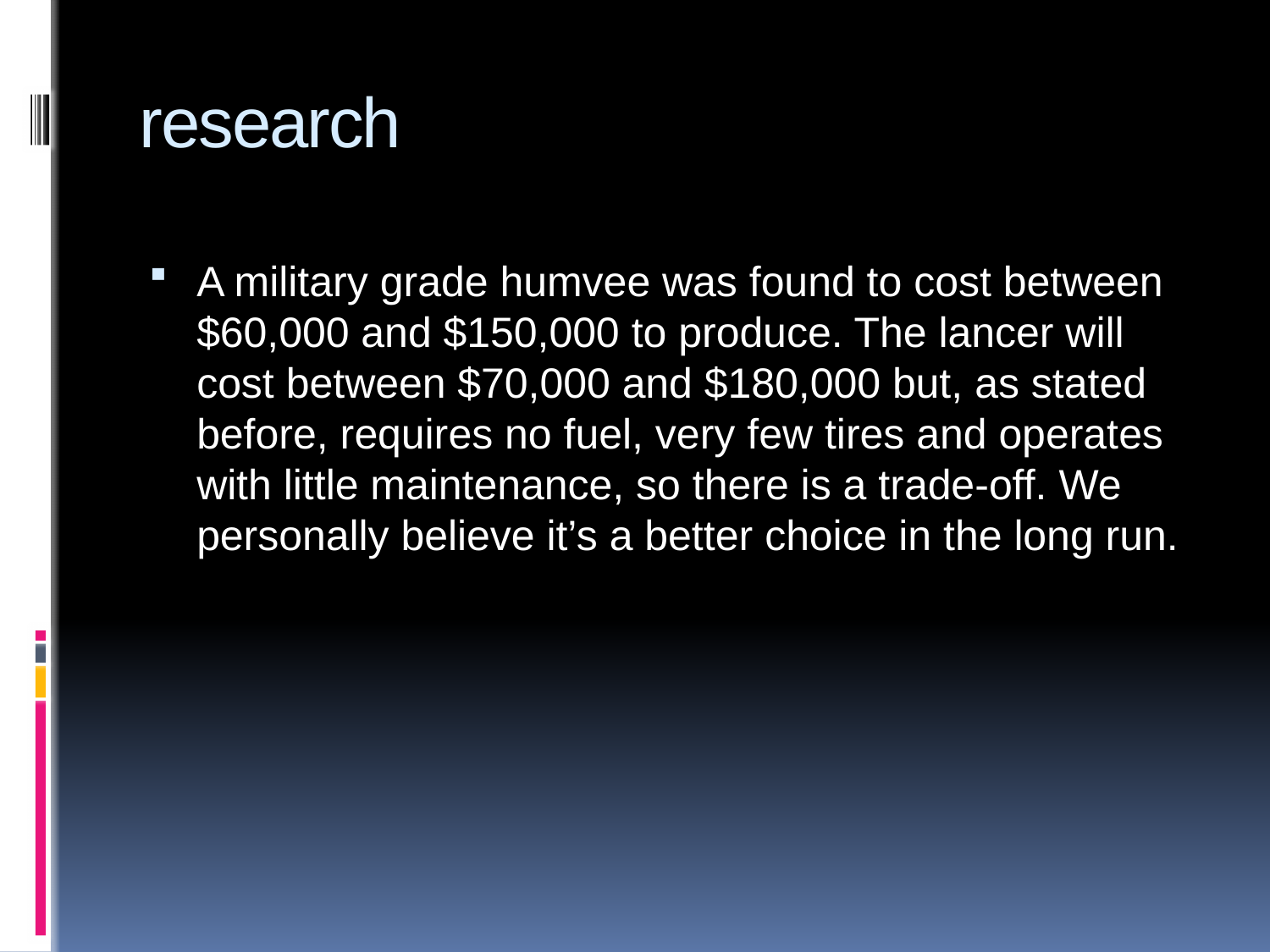

# research
A military grade humvee was found to cost between $60,000 and $150,000 to produce. The lancer will cost between $70,000 and $180,000 but, as stated before, requires no fuel, very few tires and operates with little maintenance, so there is a trade-off. We personally believe it’s a better choice in the long run.